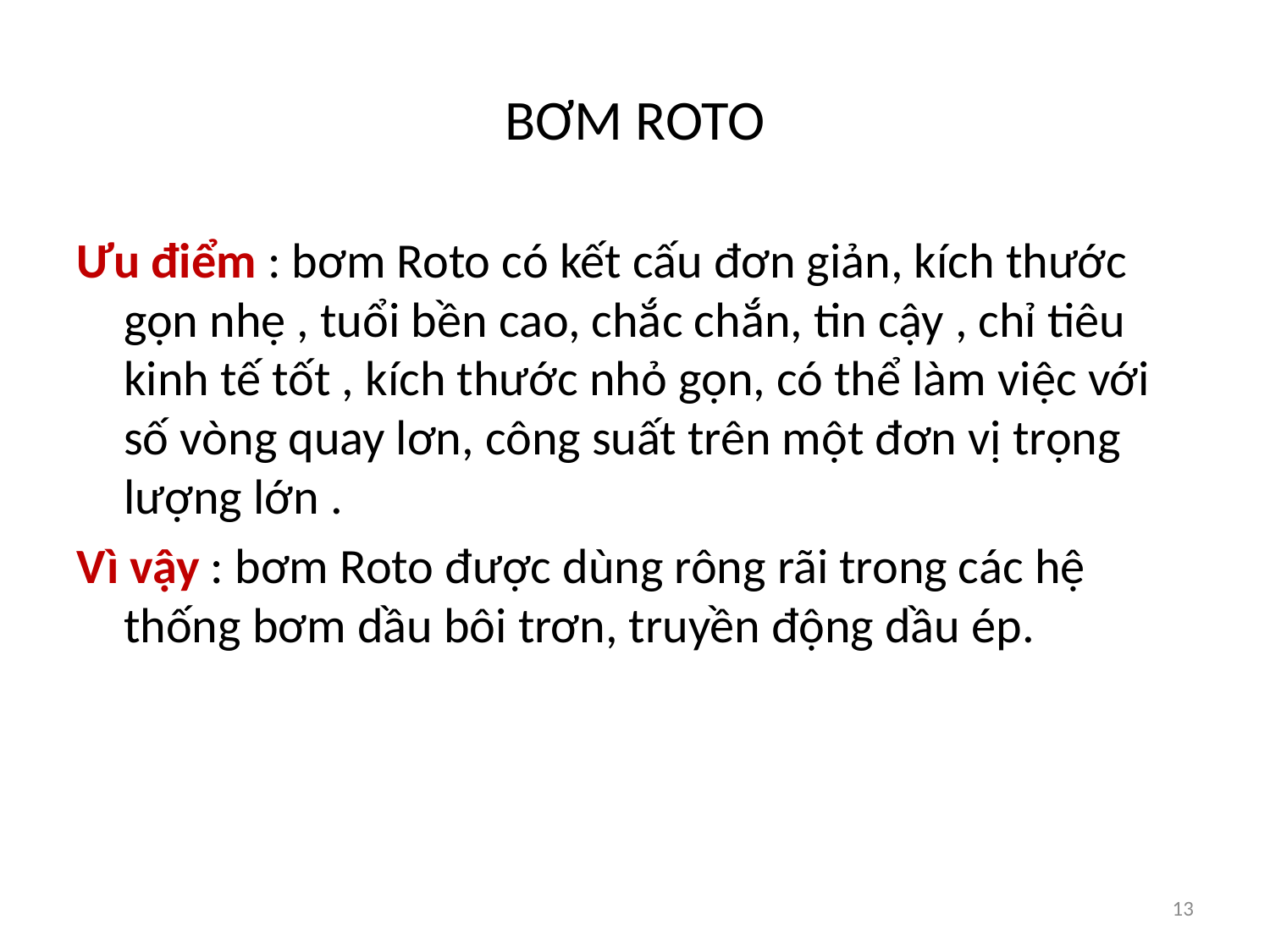

# BƠM ROTO
Ưu điểm : bơm Roto có kết cấu đơn giản, kích thước gọn nhẹ , tuổi bền cao, chắc chắn, tin cậy , chỉ tiêu kinh tế tốt , kích thước nhỏ gọn, có thể làm việc với số vòng quay lơn, công suất trên một đơn vị trọng lượng lớn .
Vì vậy : bơm Roto được dùng rông rãi trong các hệ thống bơm dầu bôi trơn, truyền động dầu ép.
13